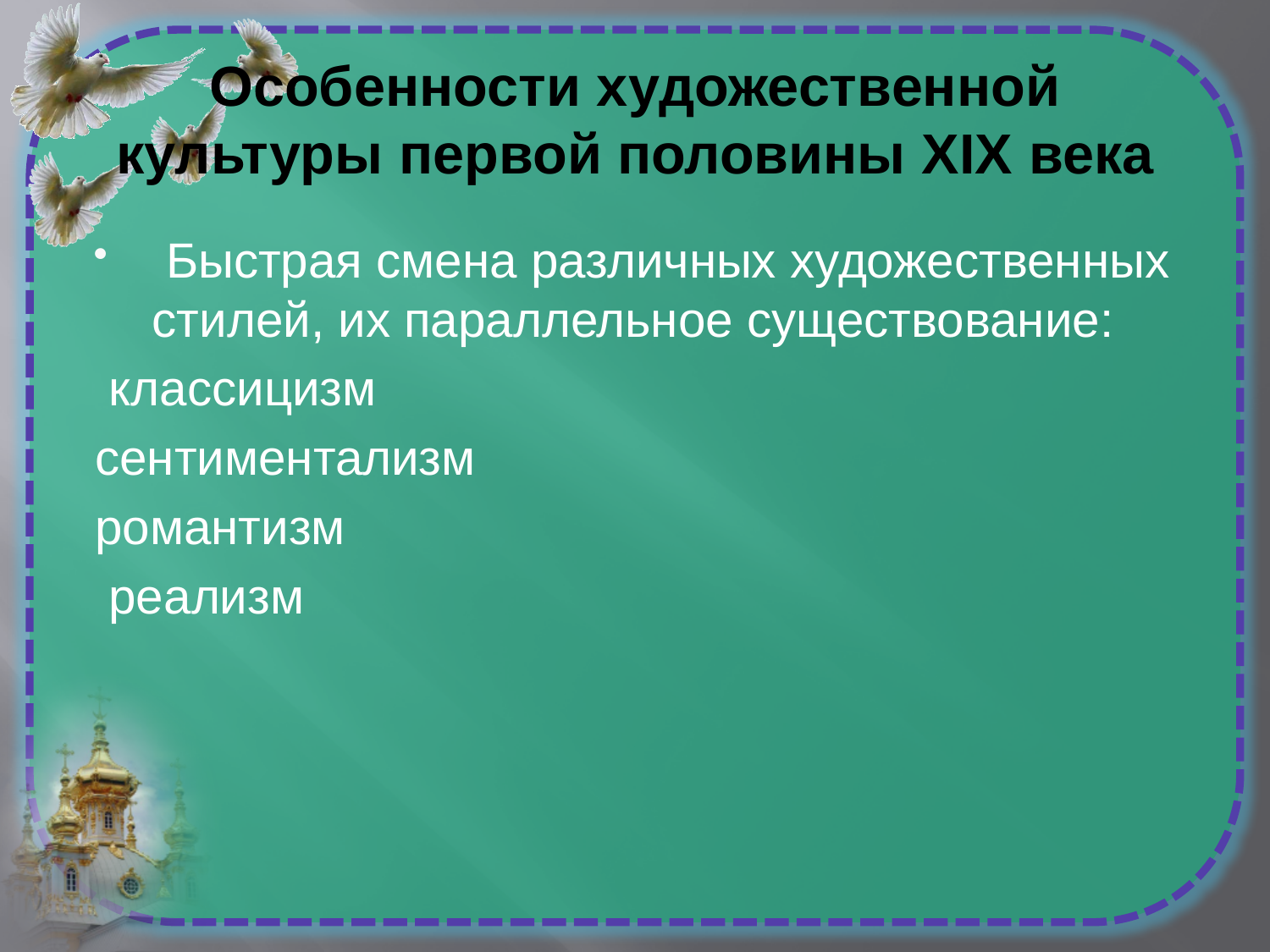

# Особенности художественной культуры первой половины XIX века
 Быстрая смена различных художественных стилей, их параллельное существование:
 классицизм
сентиментализм
романтизм
 реализм